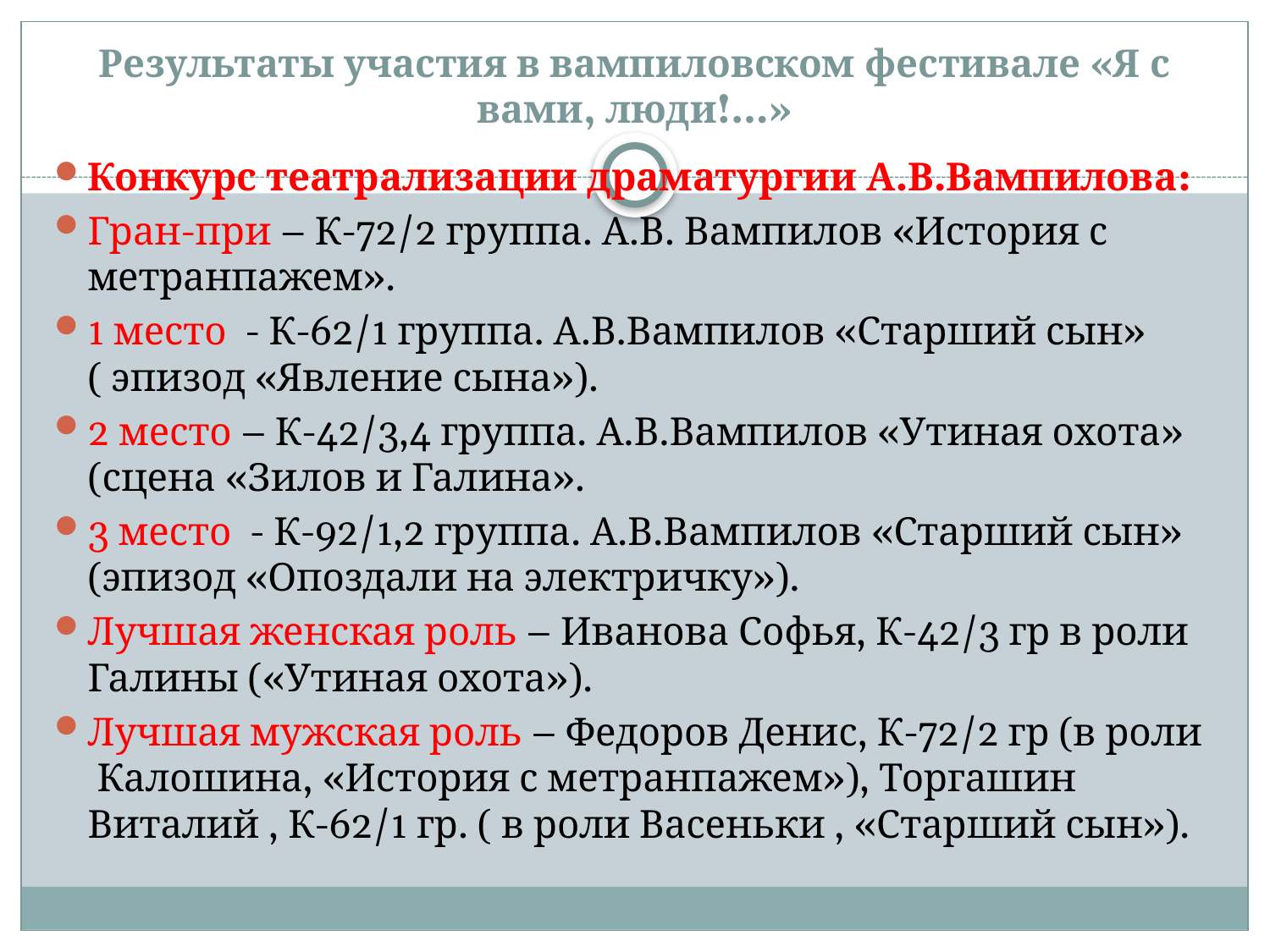

# Результаты участия в вампиловском фестивале «Я с вами, люди!...»
Конкурс театрализации драматургии А.В.Вампилова:
Гран-при – К-72/2 группа. А.В. Вампилов «История с метранпажем».
1 место  - К-62/1 группа. А.В.Вампилов «Старший сын» ( эпизод «Явление сына»).
2 место – К-42/3,4 группа. А.В.Вампилов «Утиная охота» (сцена «Зилов и Галина».
3 место  - К-92/1,2 группа. А.В.Вампилов «Старший сын» (эпизод «Опоздали на электричку»).
Лучшая женская роль – Иванова Софья, К-42/3 гр в роли Галины («Утиная охота»).
Лучшая мужская роль – Федоров Денис, К-72/2 гр (в роли  Калошина, «История с метранпажем»), Торгашин Виталий , К-62/1 гр. ( в роли Васеньки , «Старший сын»).